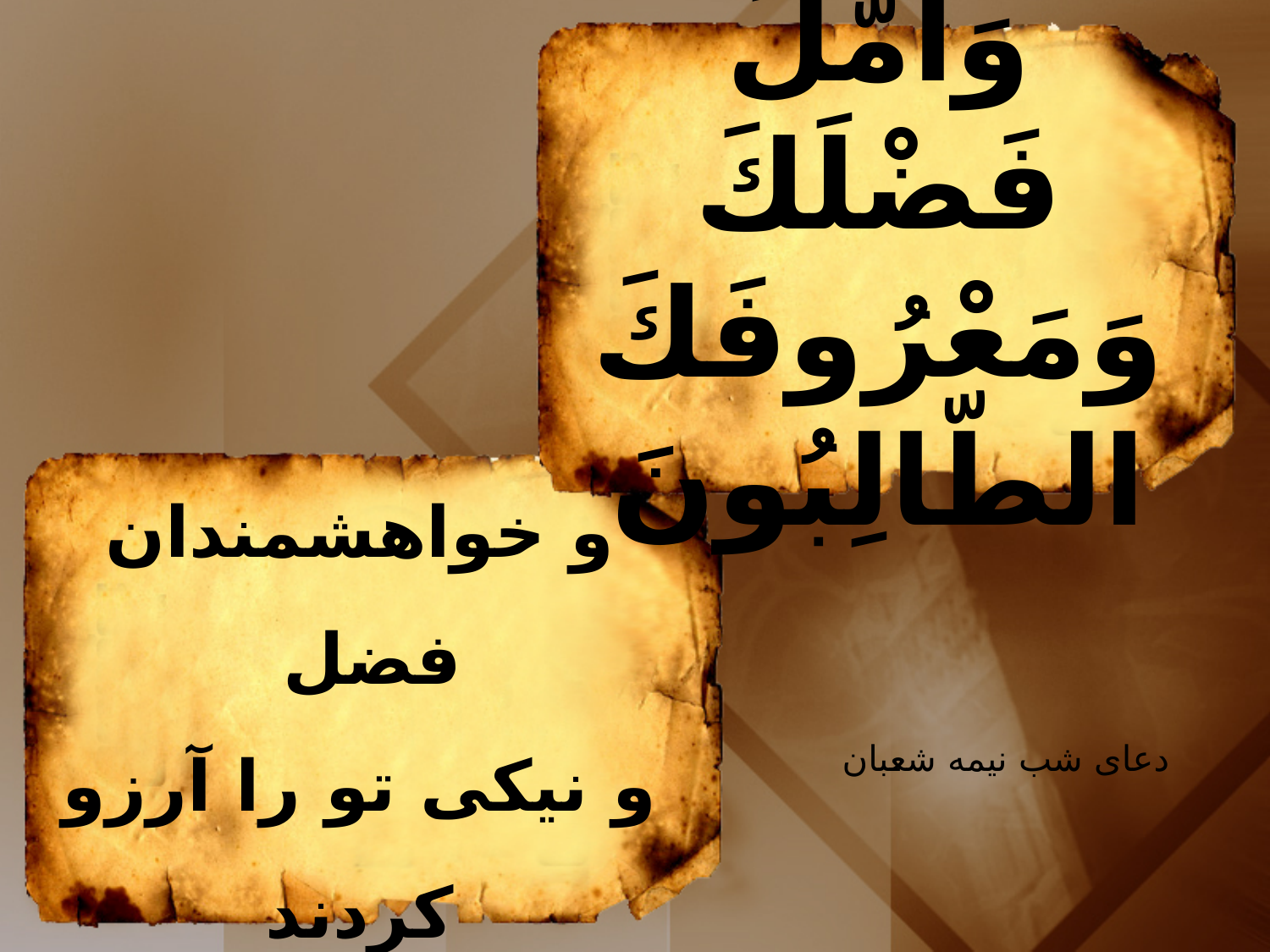

وَاَمَّلَ فَضْلَكَ وَمَعْرُوفَكَ الطّالِبُونَ
و خواهشمندان فضل
و نيكى تو را آرزو كردند